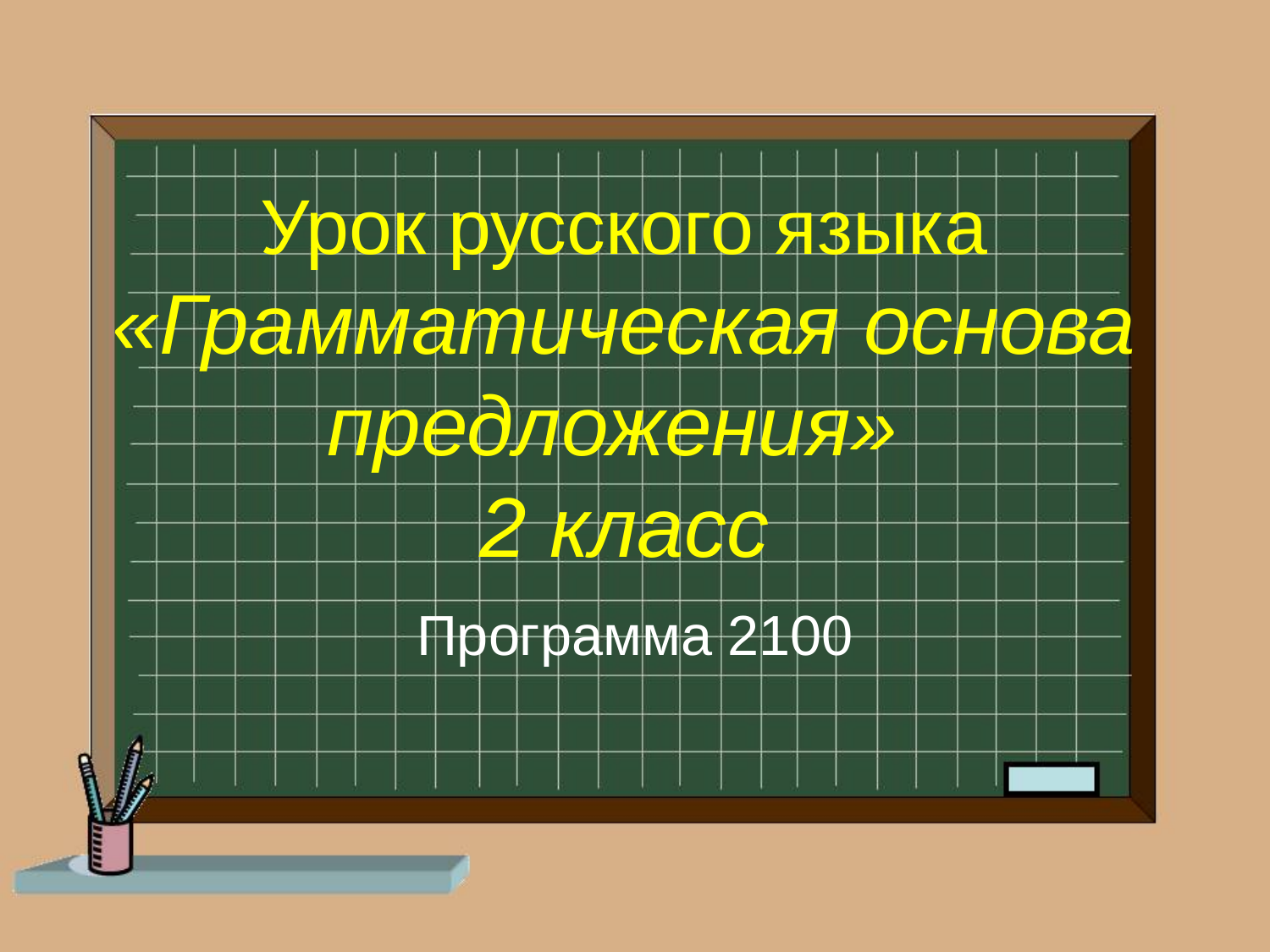

# Урок русского языка «Грамматическая основа предложения» 2 класс
Программа 2100